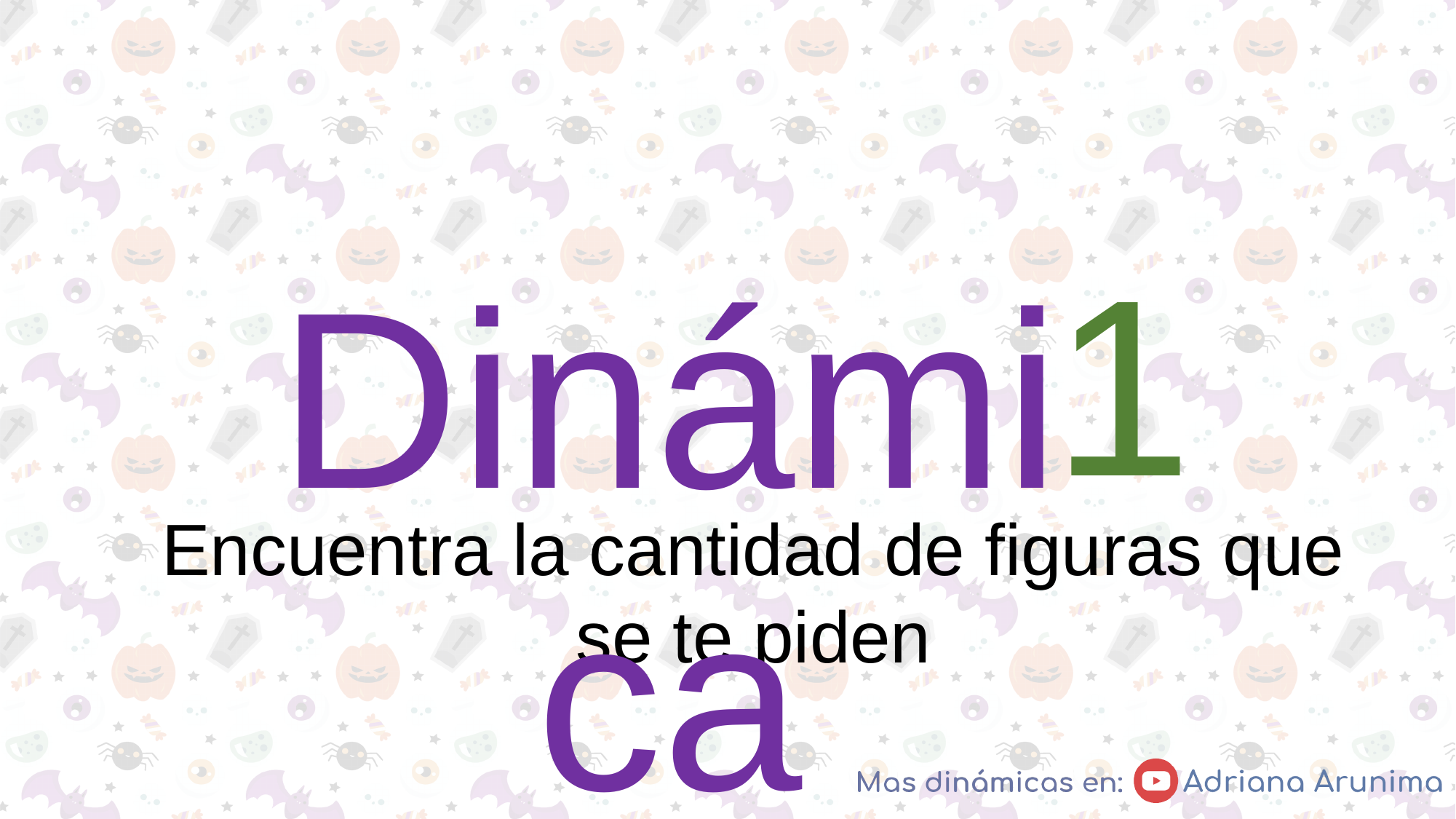

1
Dinámica
Encuentra la cantidad de figuras que se te piden